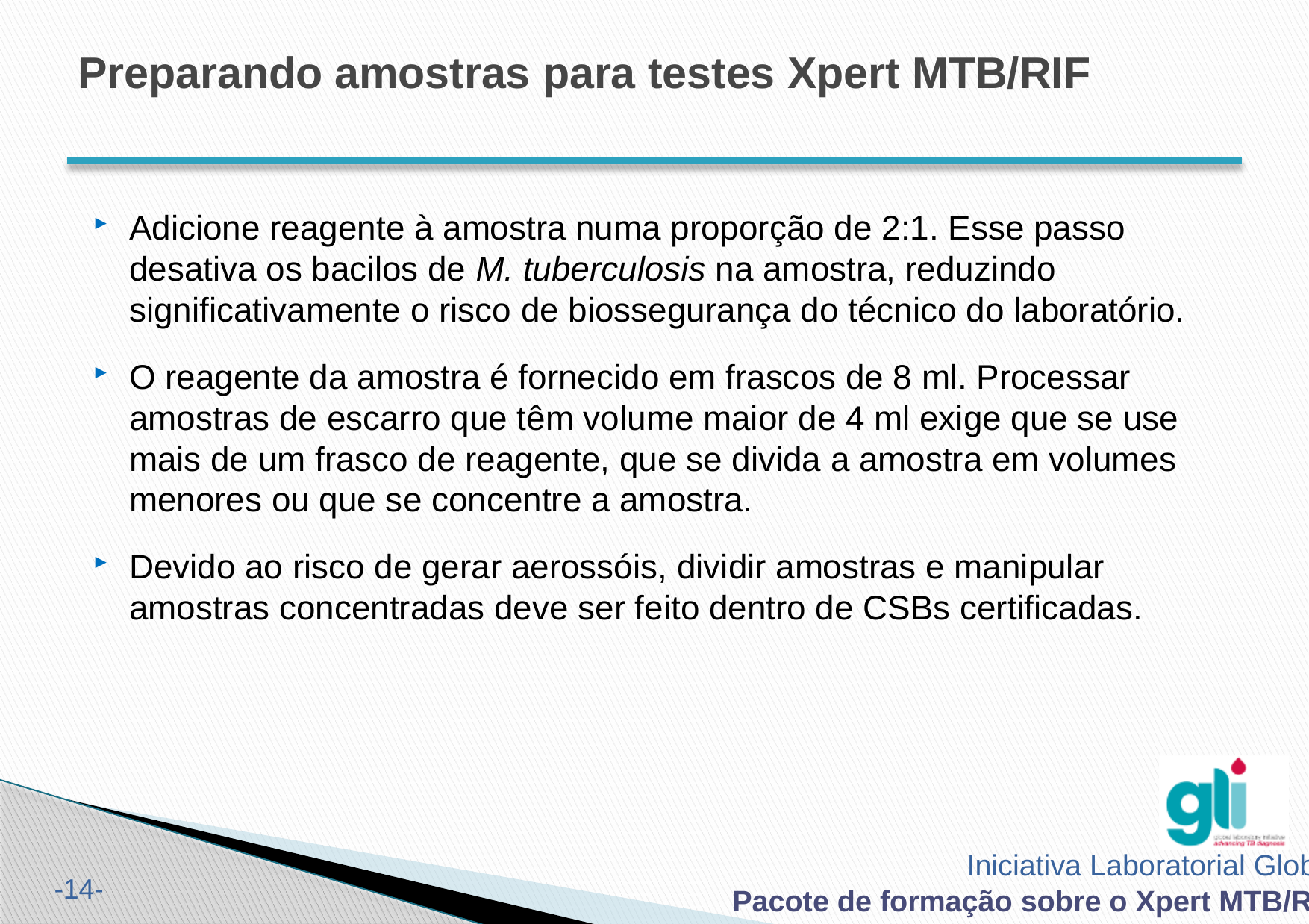

# Preparando amostras para testes Xpert MTB/RIF
Adicione reagente à amostra numa proporção de 2:1. Esse passo desativa os bacilos de M. tuberculosis na amostra, reduzindo significativamente o risco de biossegurança do técnico do laboratório.
O reagente da amostra é fornecido em frascos de 8 ml. Processar amostras de escarro que têm volume maior de 4 ml exige que se use mais de um frasco de reagente, que se divida a amostra em volumes menores ou que se concentre a amostra.
Devido ao risco de gerar aerossóis, dividir amostras e manipular amostras concentradas deve ser feito dentro de CSBs certificadas.